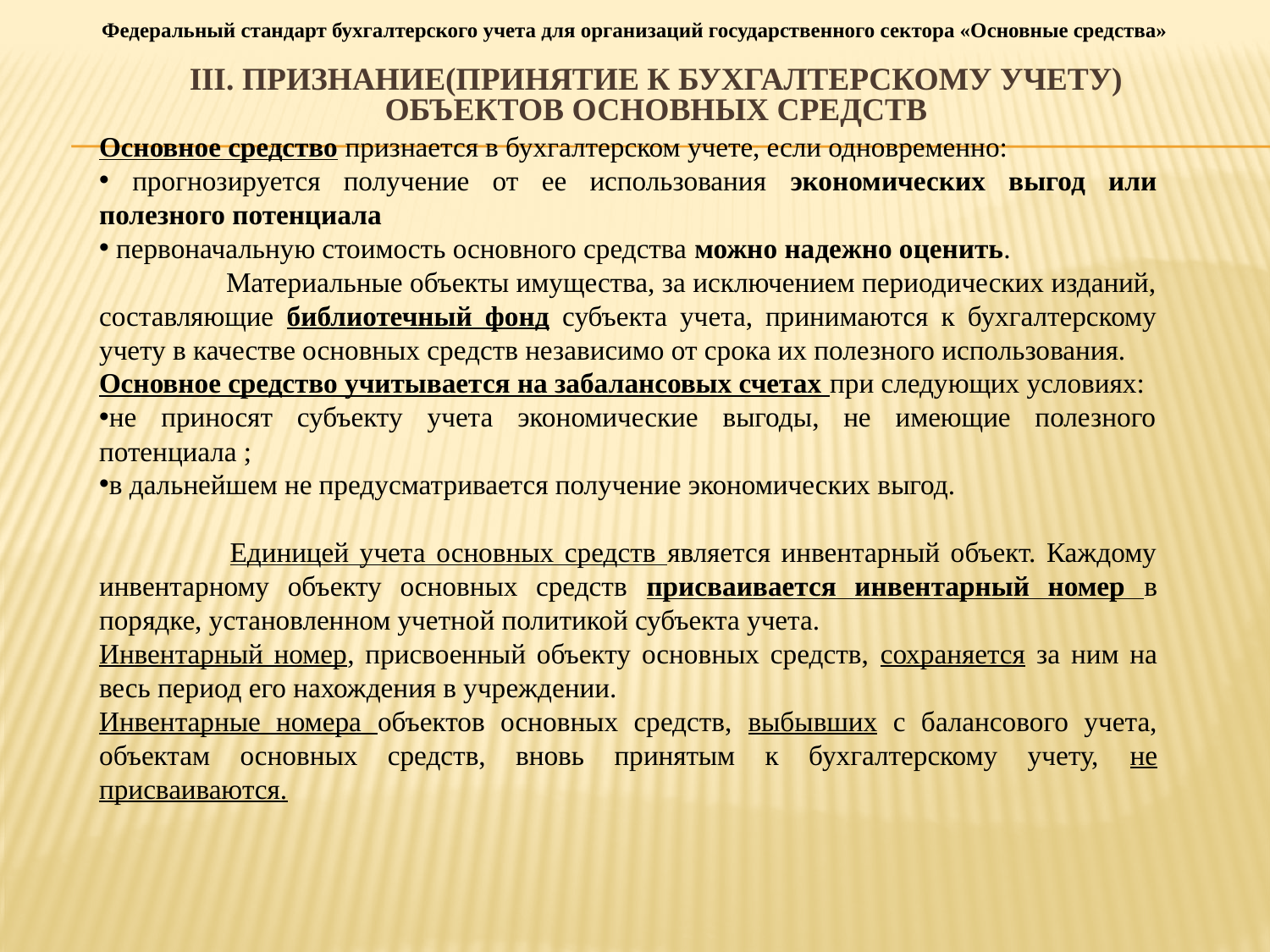

Федеральный стандарт бухгалтерского учета для организаций государственного сектора «Основные средства»
# III. Признание(принятие к бухгалтерскому учету) объектов основных средств
Основное средство признается в бухгалтерском учете, если одновременно:
 прогнозируется получение от ее использования экономических выгод или полезного потенциала
 первоначальную стоимость основного средства можно надежно оценить.
	Материальные объекты имущества, за исключением периодических изданий, составляющие библиотечный фонд субъекта учета, принимаются к бухгалтерскому учету в качестве основных средств независимо от срока их полезного использования.
Основное средство учитывается на забалансовых счетах при следующих условиях:
не приносят субъекту учета экономические выгоды, не имеющие полезного потенциала ;
в дальнейшем не предусматривается получение экономических выгод.

 	Единицей учета основных средств является инвентарный объект. Каждому инвентарному объекту основных средств присваивается инвентарный номер в порядке, установленном учетной политикой субъекта учета.
Инвентарный номер, присвоенный объекту основных средств, сохраняется за ним на весь период его нахождения в учреждении.
Инвентарные номера объектов основных средств, выбывших с балансового учета, объектам основных средств, вновь принятым к бухгалтерскому учету, не присваиваются.